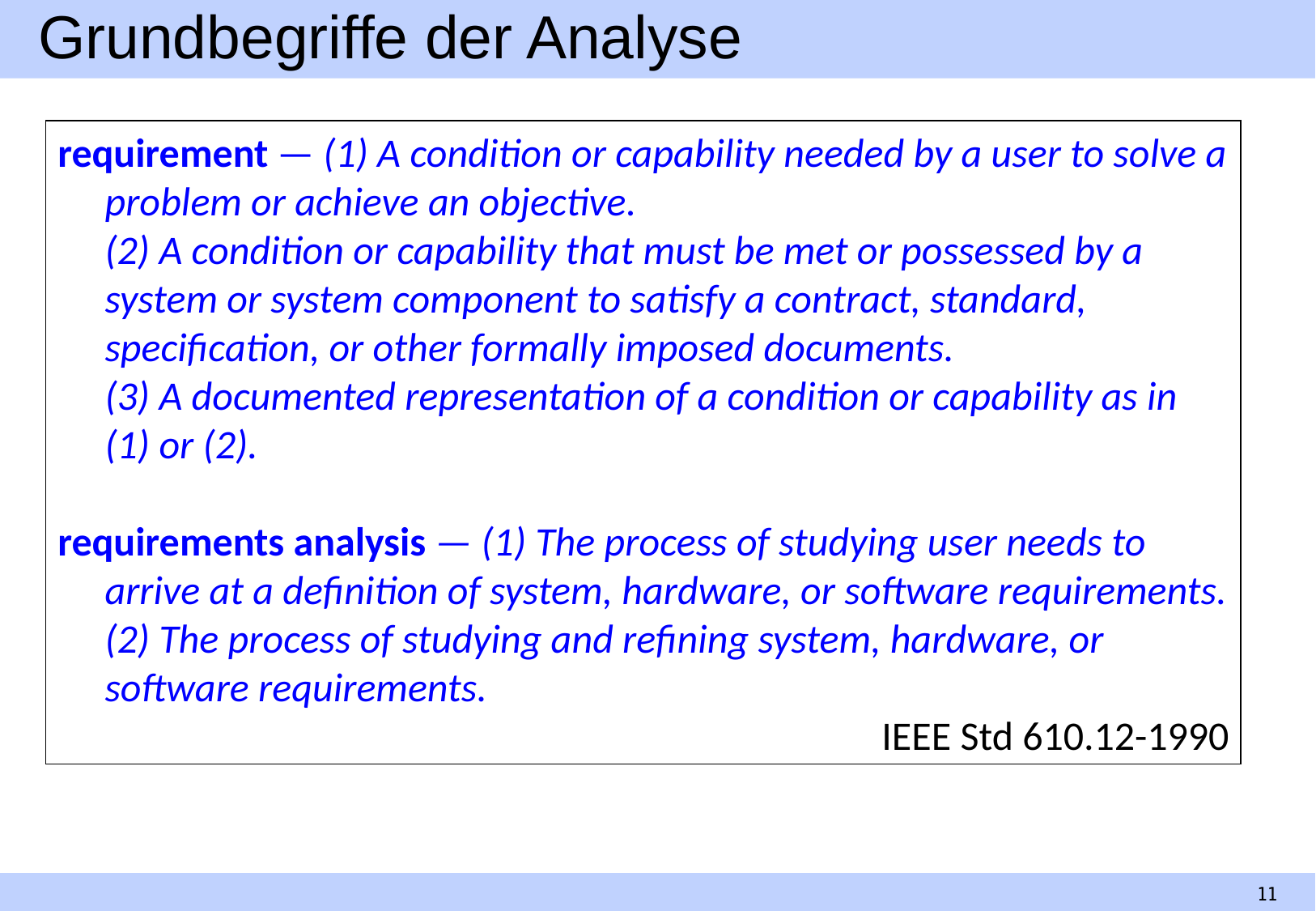

# Grundbegriffe der Analyse
requirement — (1) A condition or capability needed by a user to solve a problem or achieve an objective.
	(2) A condition or capability that must be met or possessed by a system or system component to satisfy a contract, standard, specification, or other formally imposed documents.
	(3) A documented representation of a condition or capability as in (1) or (2).
requirements analysis — (1) The process of studying user needs to arrive at a definition of system, hardware, or software requirements.
	(2) The process of studying and refining system, hardware, or software requirements.
IEEE Std 610.12-1990
11